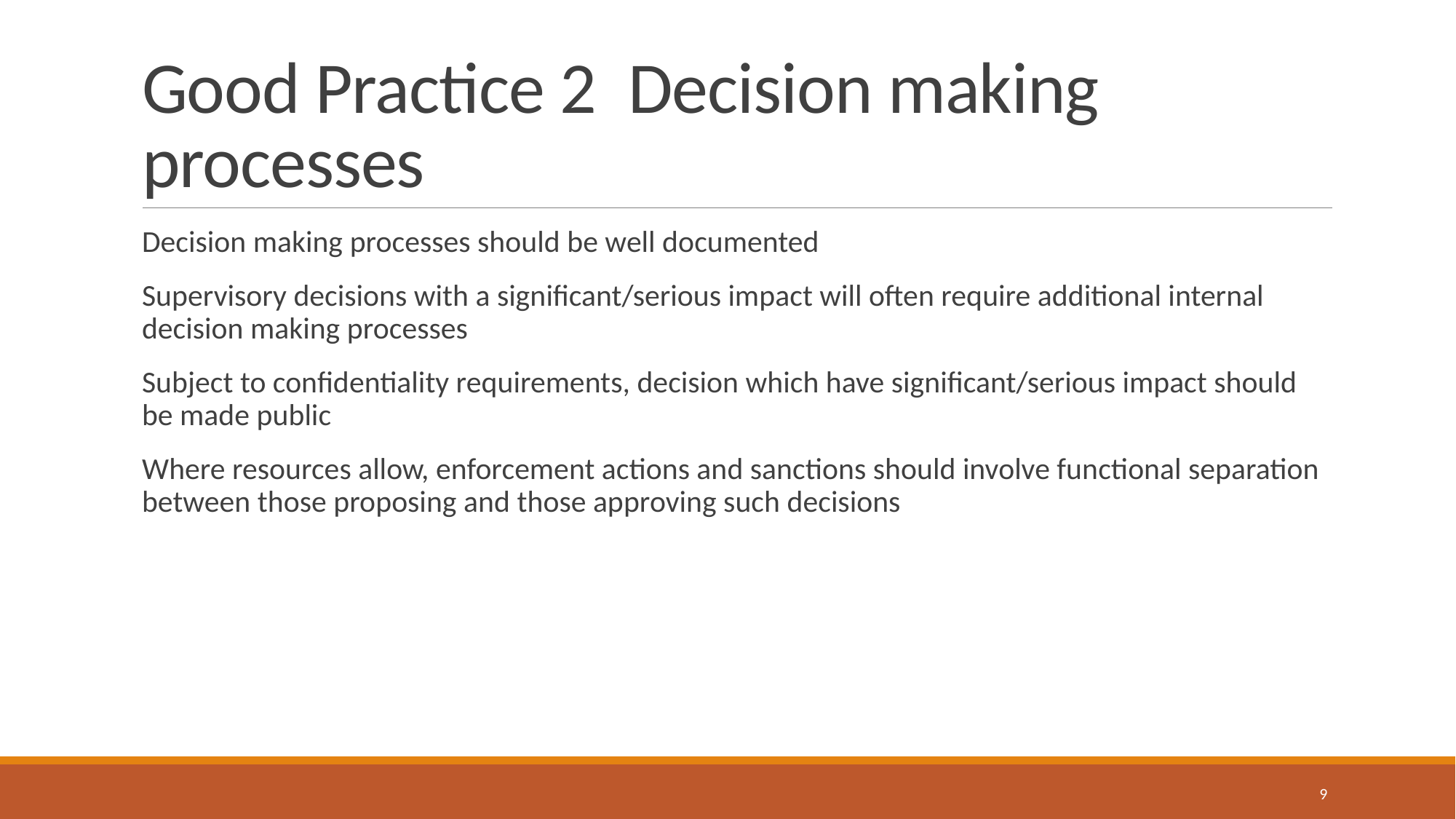

# Good Practice 2  Decision making processes
Decision making processes should be well documented
Supervisory decisions with a significant/serious impact will often require additional internal decision making processes
Subject to confidentiality requirements, decision which have significant/serious impact should be made public
Where resources allow, enforcement actions and sanctions should involve functional separation between those proposing and those approving such decisions
9